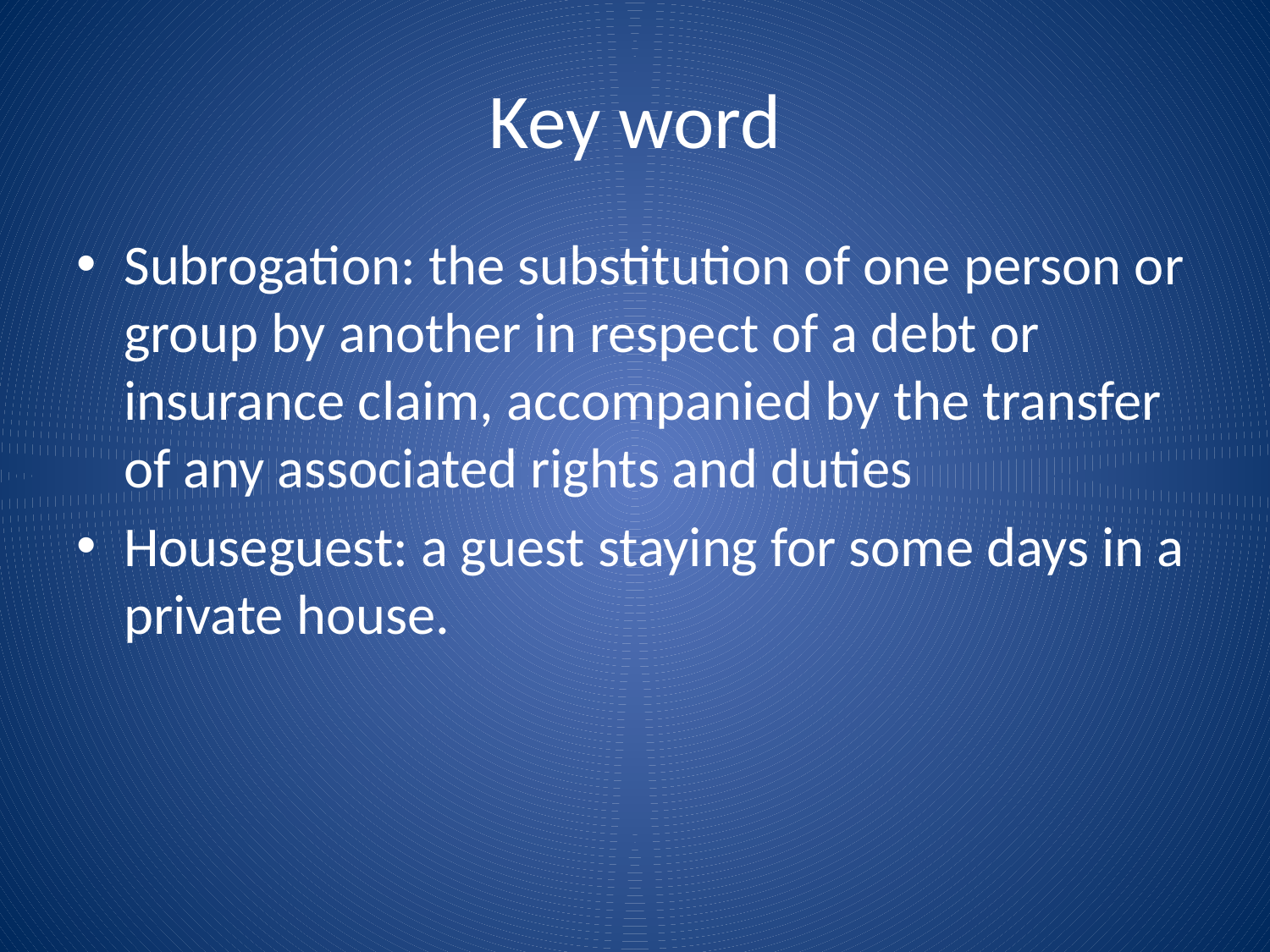

# Key word
Subrogation: the substitution of one person or group by another in respect of a debt or insurance claim, accompanied by the transfer of any associated rights and duties
Houseguest: a guest staying for some days in a private house.